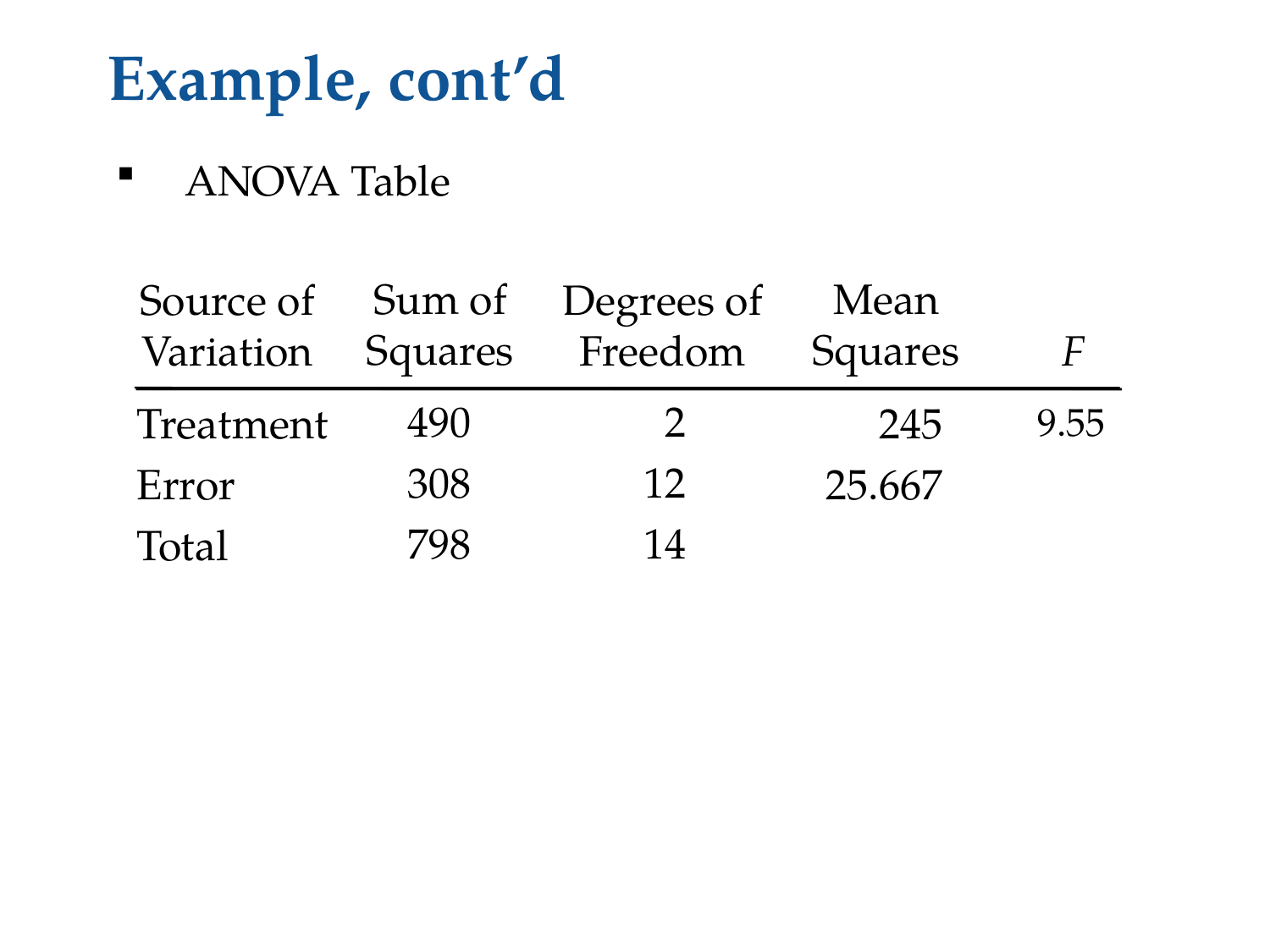

Example, cont’d
  ANOVA Table
Source of
Variation
Sum of
Squares
Mean
Squares

Degrees of
Freedom
F
490
308
798
2
12
14
Treatment
Error
Total
245
25.667

9.55